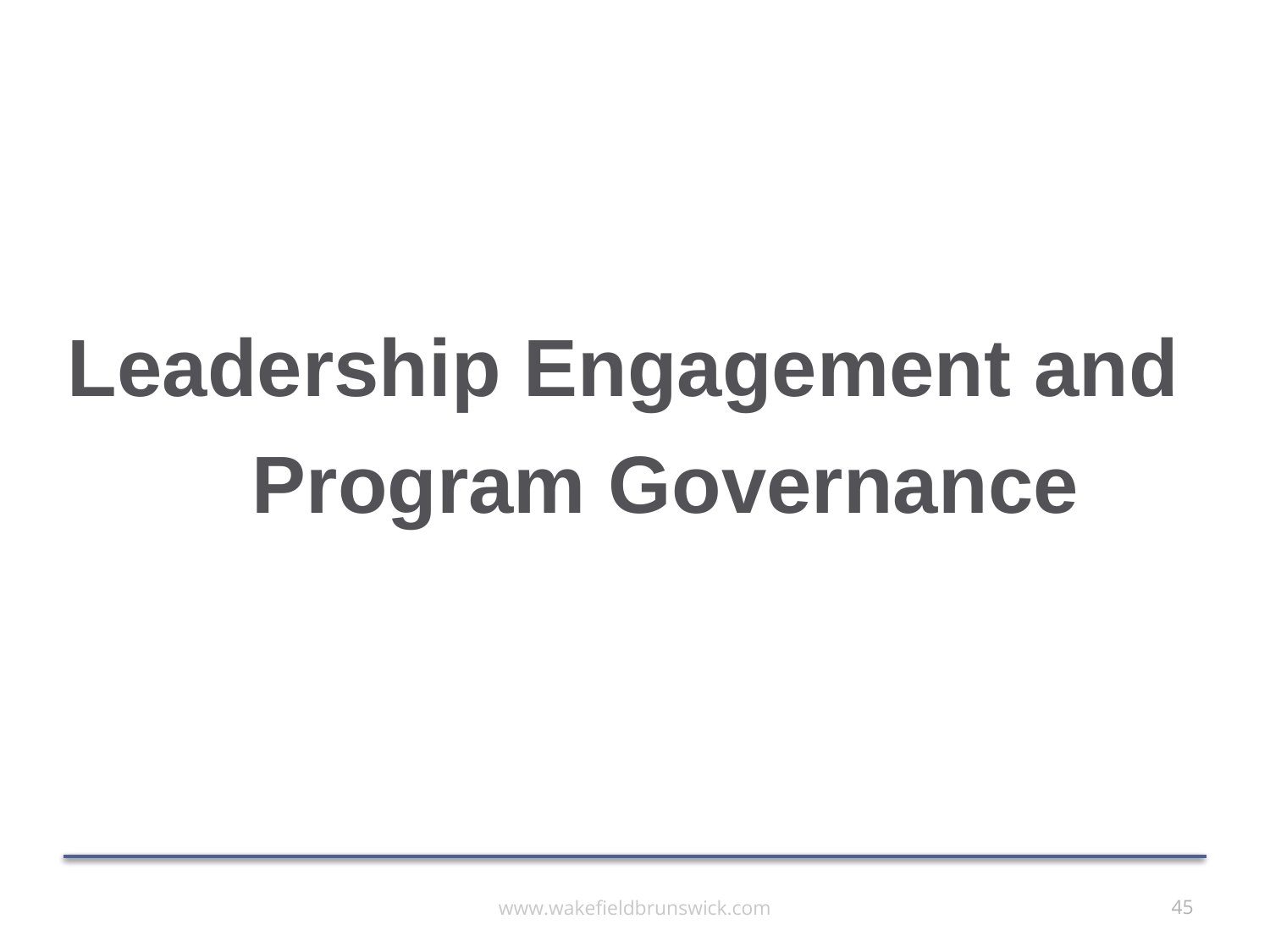

# Leadership Engagement and Program Governance
www.wakefieldbrunswick.com
45